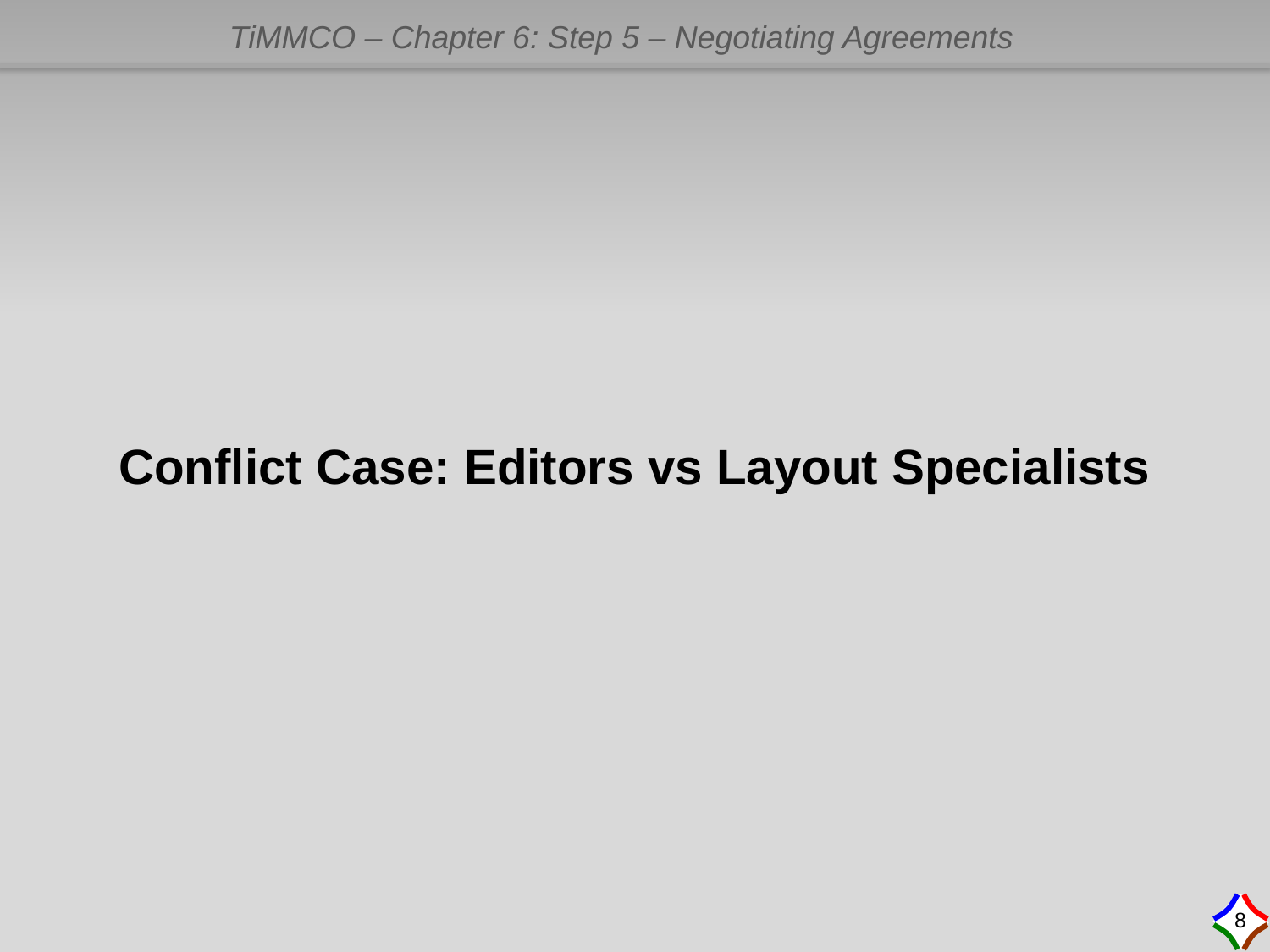

# Conflict Case: Editors vs Layout Specialists
8